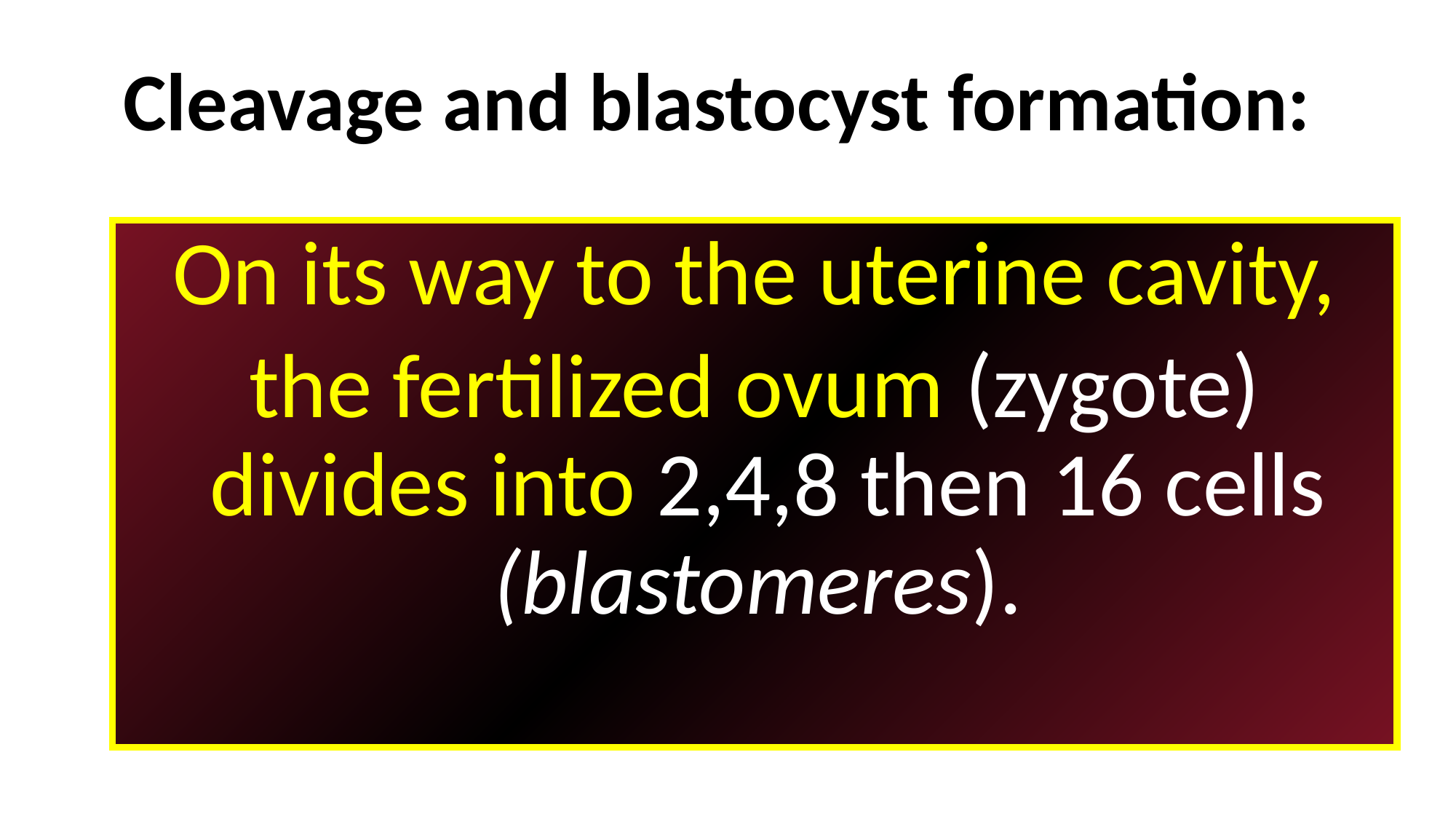

# Cleavage and blastocyst formation:
On its way to the uterine cavity,
the fertilized ovum (zygote) divides into 2,4,8 then 16 cells (blastomeres).